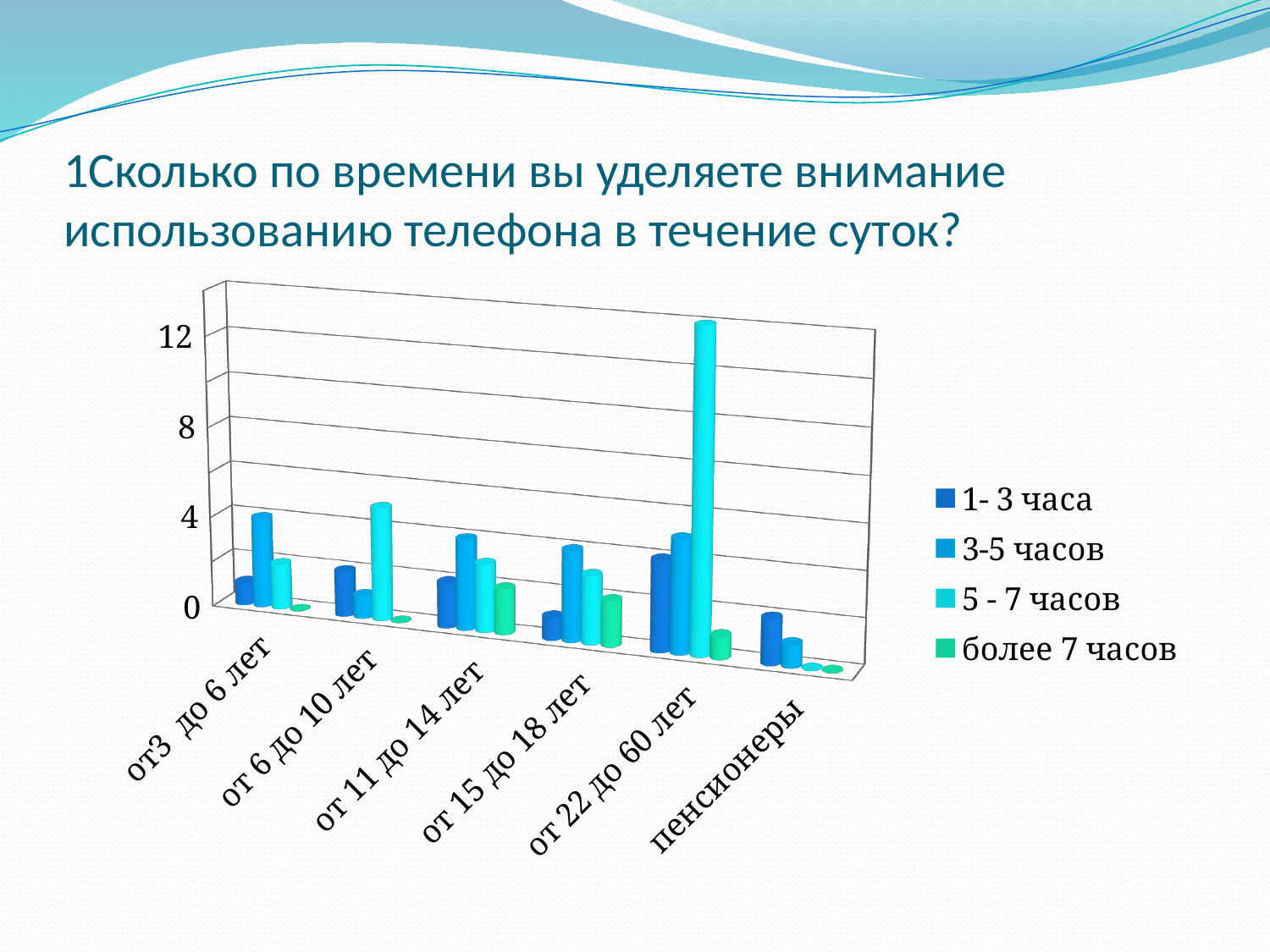

# 1Сколько по времени вы уделяете внимание использованию телефона в течение суток?

[unsupported chart]